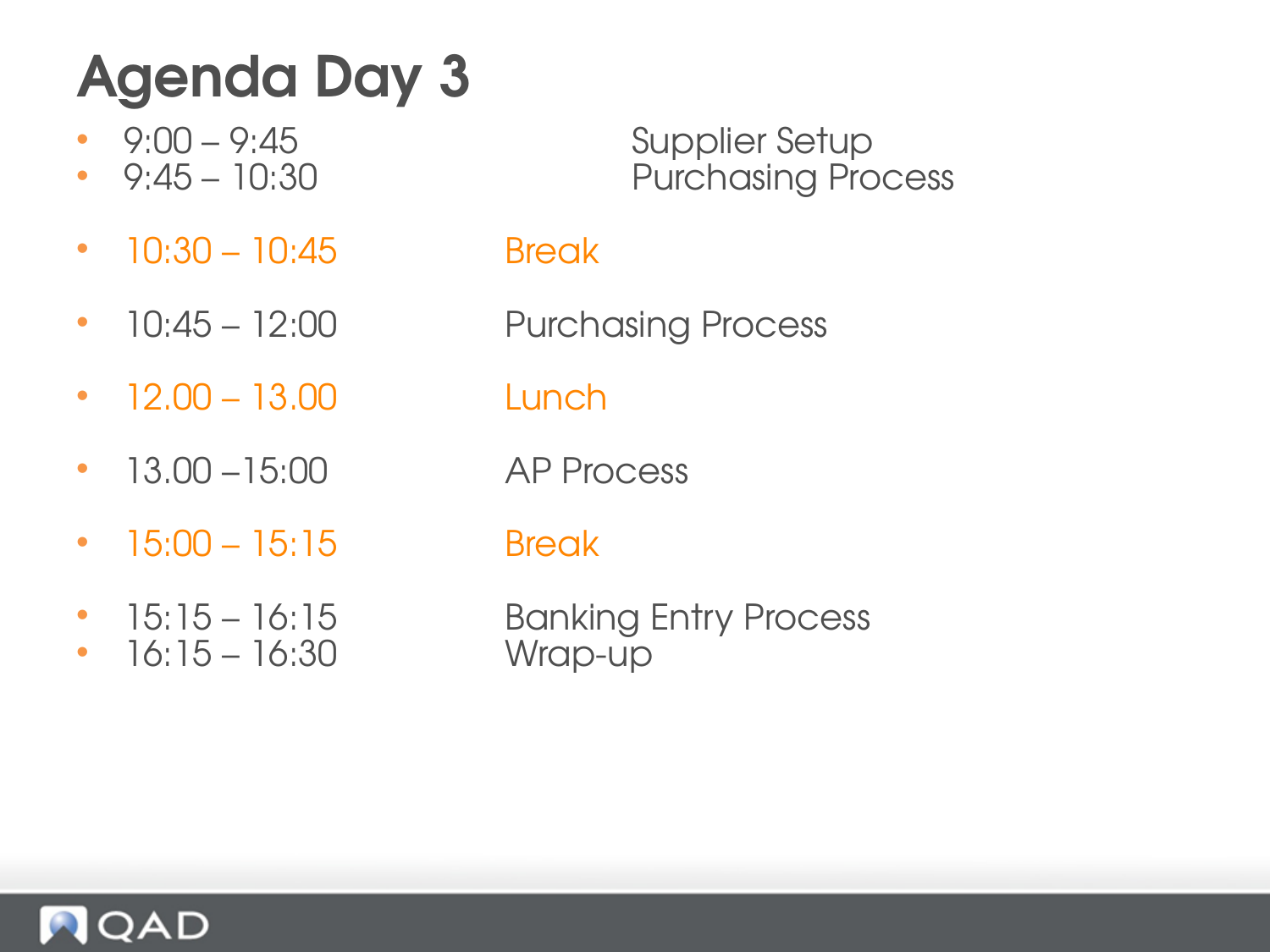

# Agenda Day 3
9:00 – 9:45			Supplier Setup
9:45 – 10:30			Purchasing Process

10:30 – 10:45		Break

10:45 – 12:00		Purchasing Process

12.00 – 13.00  		Lunch

13.00 –15:00		AP Process

15:00 – 15:15		Break

15:15 – 16:15		Banking Entry Process
16:15 – 16:30		Wrap-up